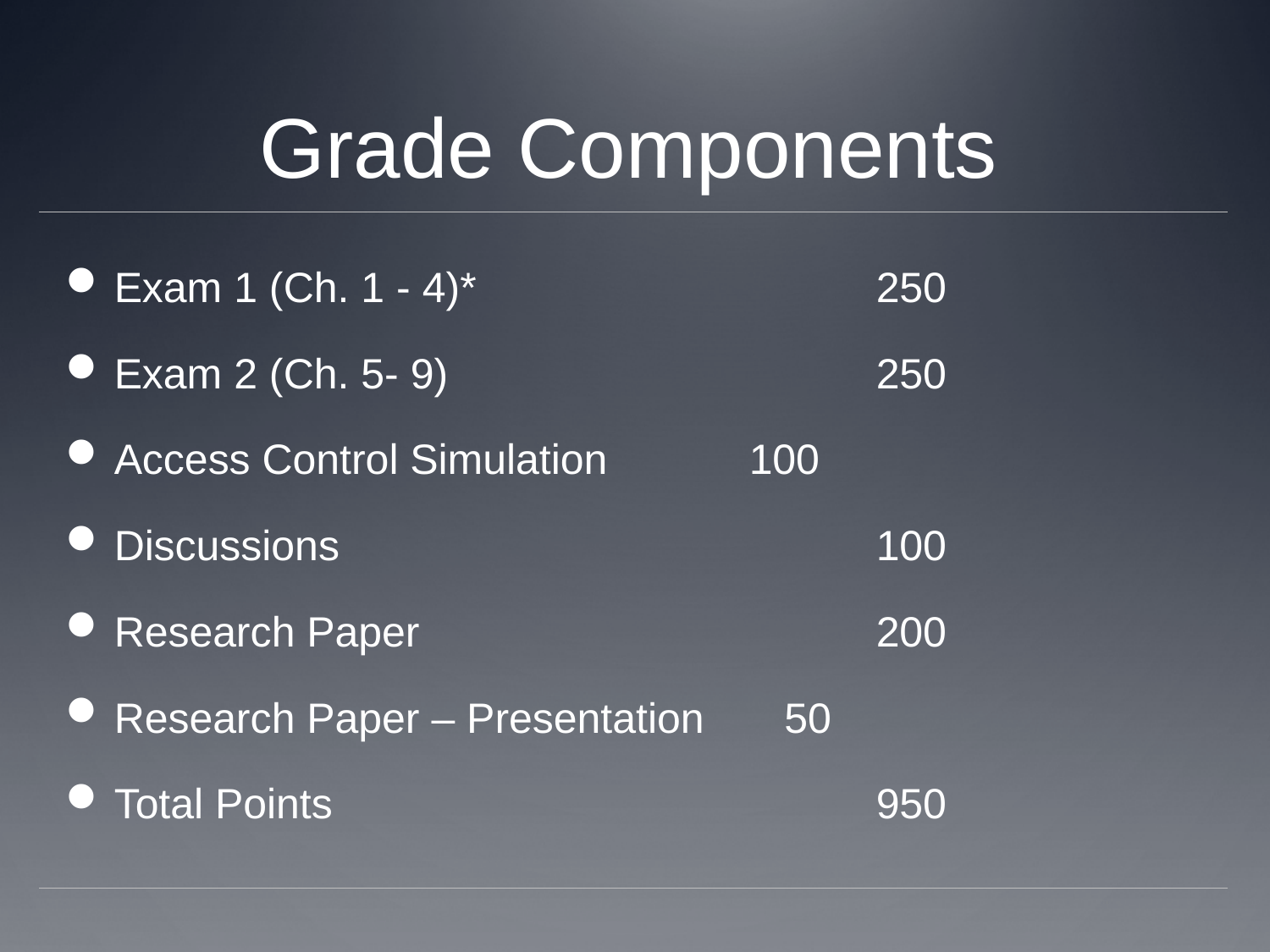

# Grade Components
Exam 1 (Ch. 1 - 4)*				250
Exam 2 (Ch. 5- 9)				250
Access Control Simulation		100
Discussions					100
Research Paper				200
Research Paper – Presentation	   50
Total Points					950